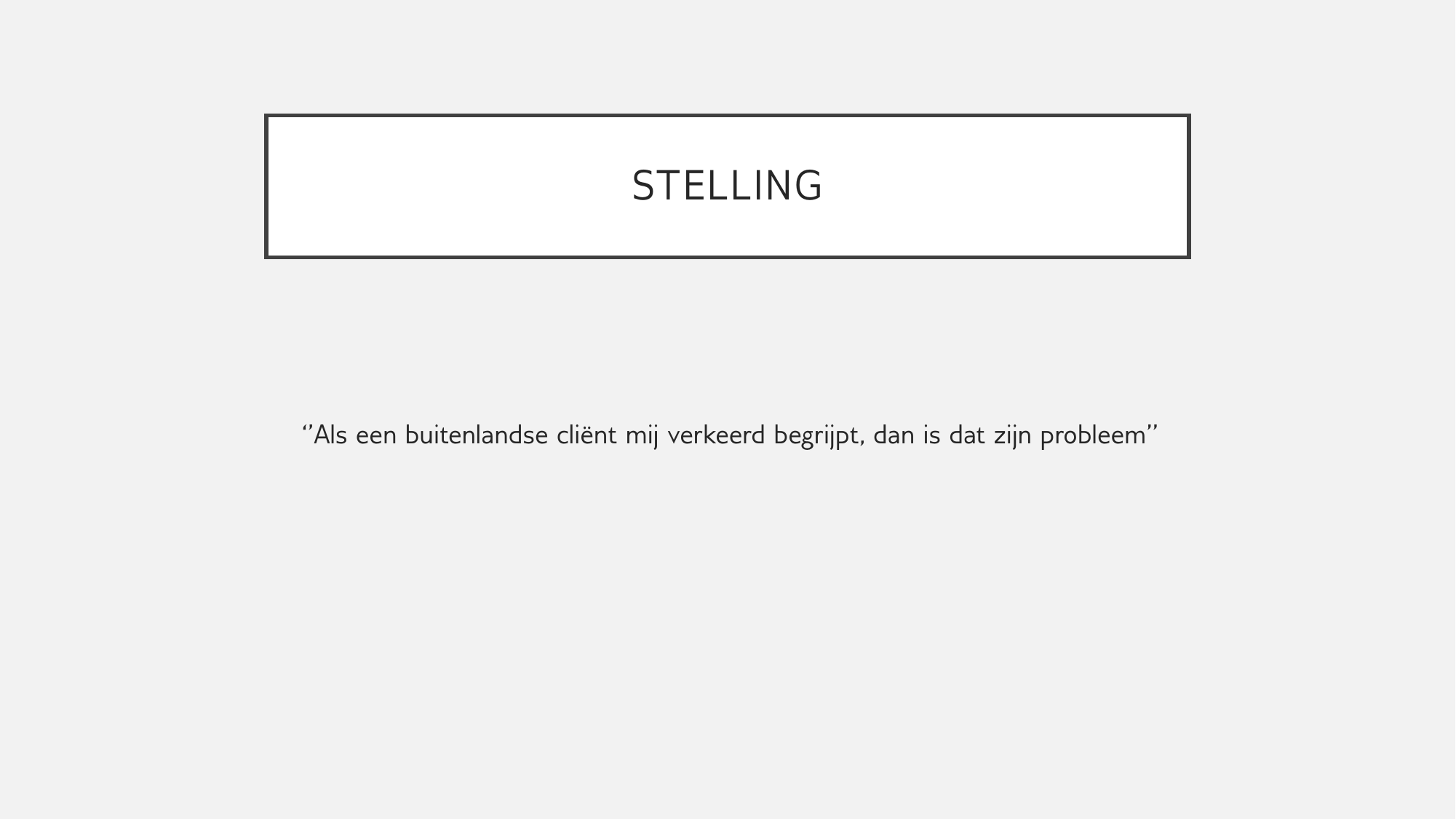

# Stelling

   ‘’Als een buitenlandse cliënt mij verkeerd begrijpt, dan is dat zijn probleem’’